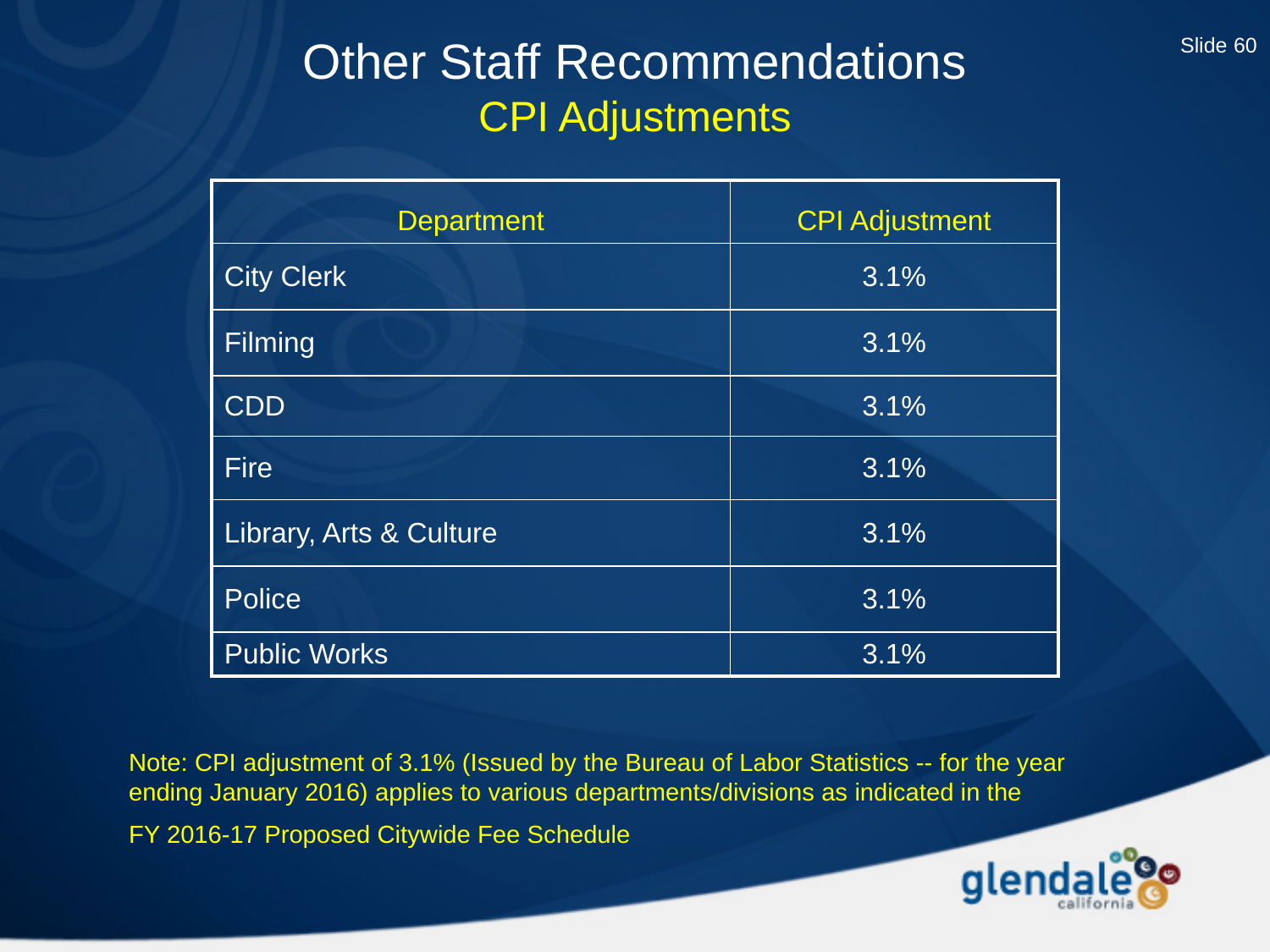

Slide 60
Other Staff Recommendations
CPI Adjustments
| Department | CPI Adjustment |
| --- | --- |
| City Clerk | 3.1% |
| Filming | 3.1% |
| CDD | 3.1% |
| Fire | 3.1% |
| Library, Arts & Culture | 3.1% |
| Police | 3.1% |
| Public Works | 3.1% |
Note: CPI adjustment of 3.1% (Issued by the Bureau of Labor Statistics -- for the year ending January 2016) applies to various departments/divisions as indicated in the
FY 2016-17 Proposed Citywide Fee Schedule